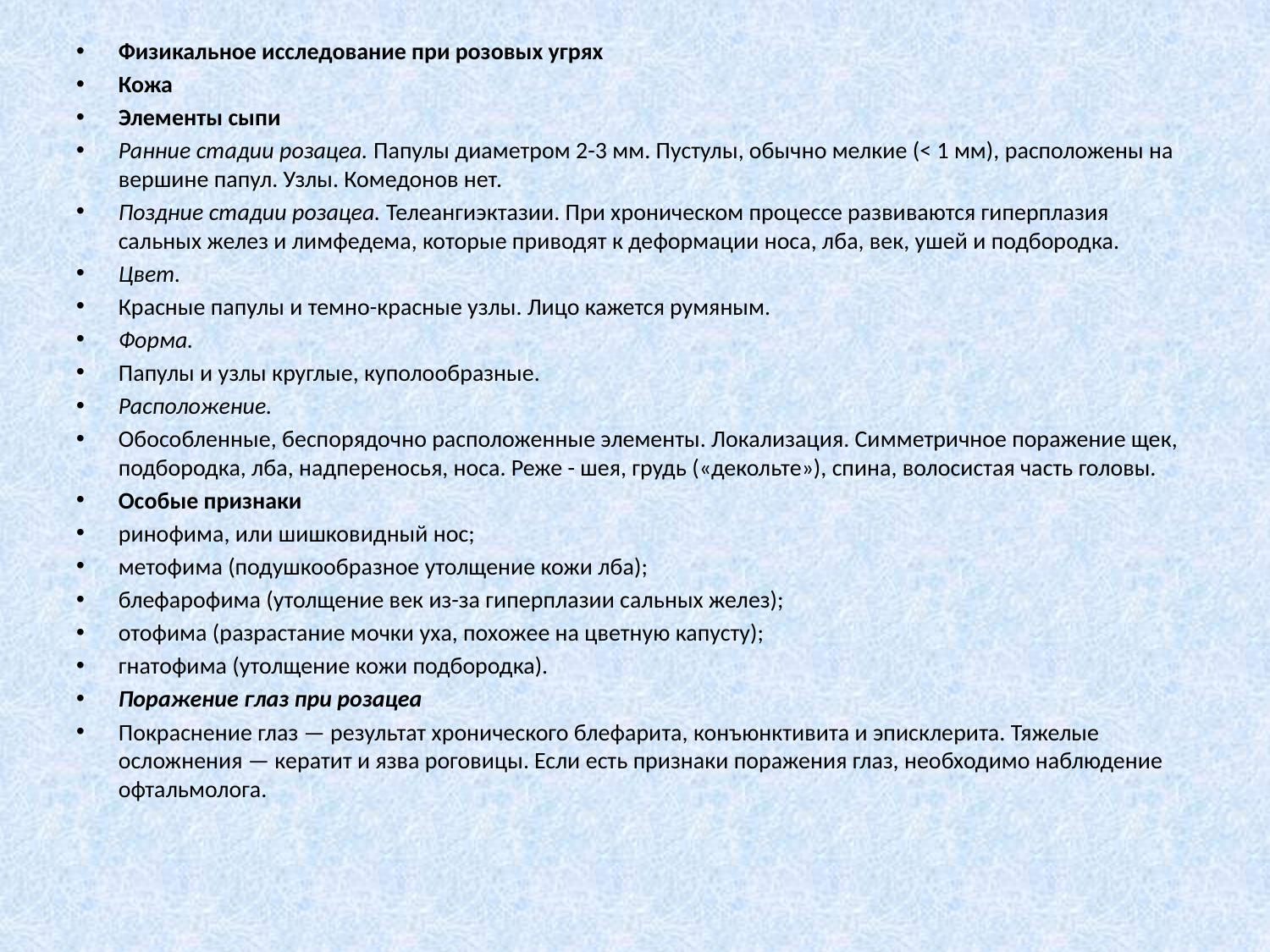

Физикальное исследование при розовых угрях
Кожа
Элементы сыпи
Ранние стадии розацеа. Папулы диаметром 2-3 мм. Пустулы, обычно мелкие (< 1 мм), расположены на вершине папул. Узлы. Комедонов нет.
Поздние стадии розацеа. Телеангиэктазии. При хроническом процессе развиваются гиперплазия сальных желез и лимфедема, которые приводят к деформации носа, лба, век, ушей и подбородка.
Цвет.
Красные папулы и темно-красные узлы. Лицо кажется румяным.
Форма.
Папулы и узлы круглые, куполообразные.
Расположение.
Обособленные, беспорядочно расположенные элементы. Локализация. Симметричное поражение щек, подбородка, лба, надпереносья, носа. Реже - шея, грудь («декольте»), спина, волосистая часть головы.
Особые признаки
ринофима, или шишковидный нос;
метофима (подушкообразное утолщение кожи лба);
блефарофима (утолщение век из-за гиперплазии сальных желез);
отофима (разрастание мочки уха, похожее на цветную капусту);
гнатофима (утолщение кожи подбородка).
Поражение глаз при розацеа
Покраснение глаз — результат хронического блефарита, конъюнктивита и эписклерита. Тяжелые осложнения — кератит и язва роговицы. Если есть признаки поражения глаз, необходимо наблюдение офтальмолога.